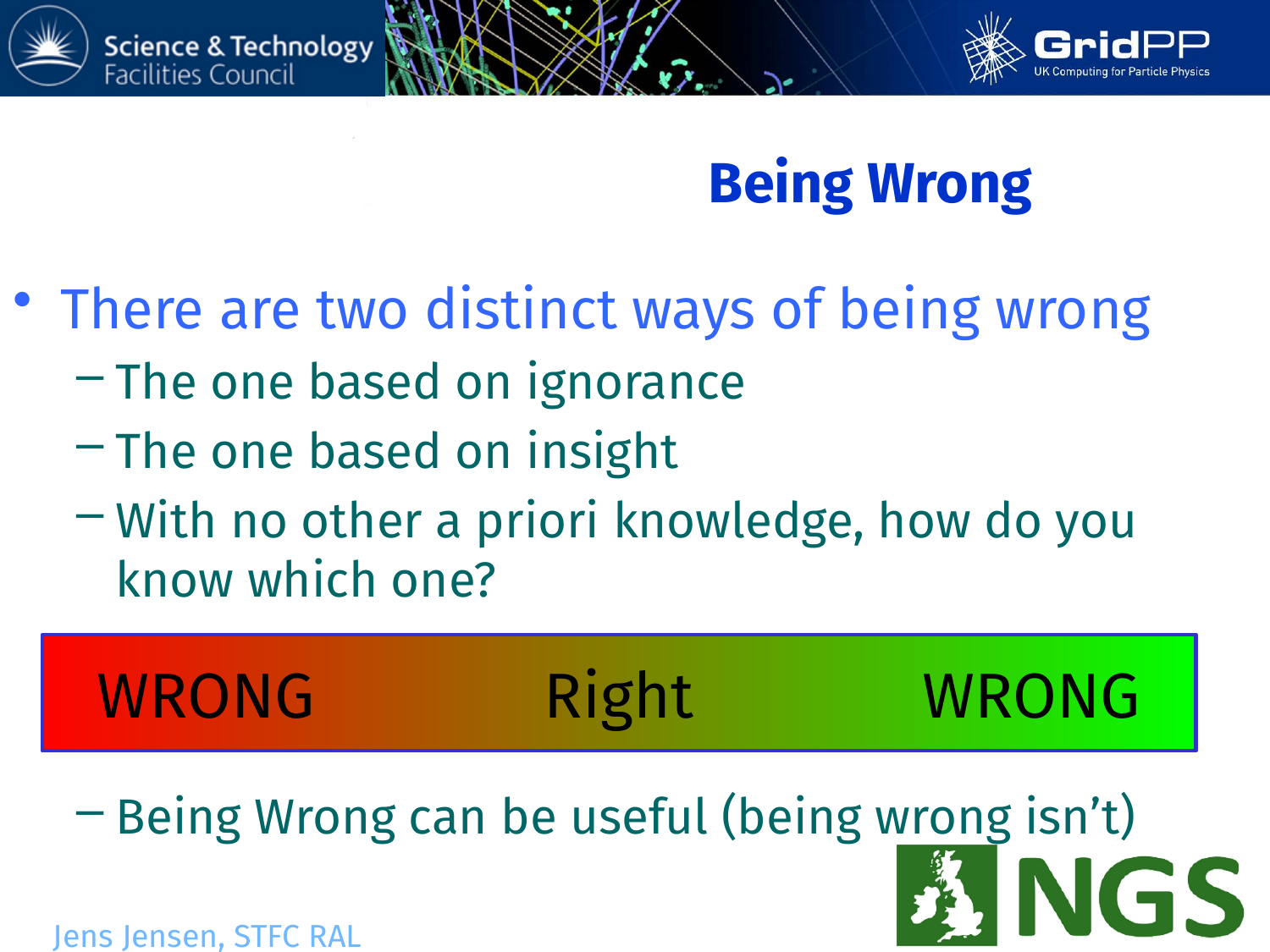

# Being Wrong
There are two distinct ways of being wrong
The one based on ignorance
The one based on insight
With no other a priori knowledge, how do you know which one?

Being Wrong can be useful (being wrong isn’t)
Right
WRONG
WRONG